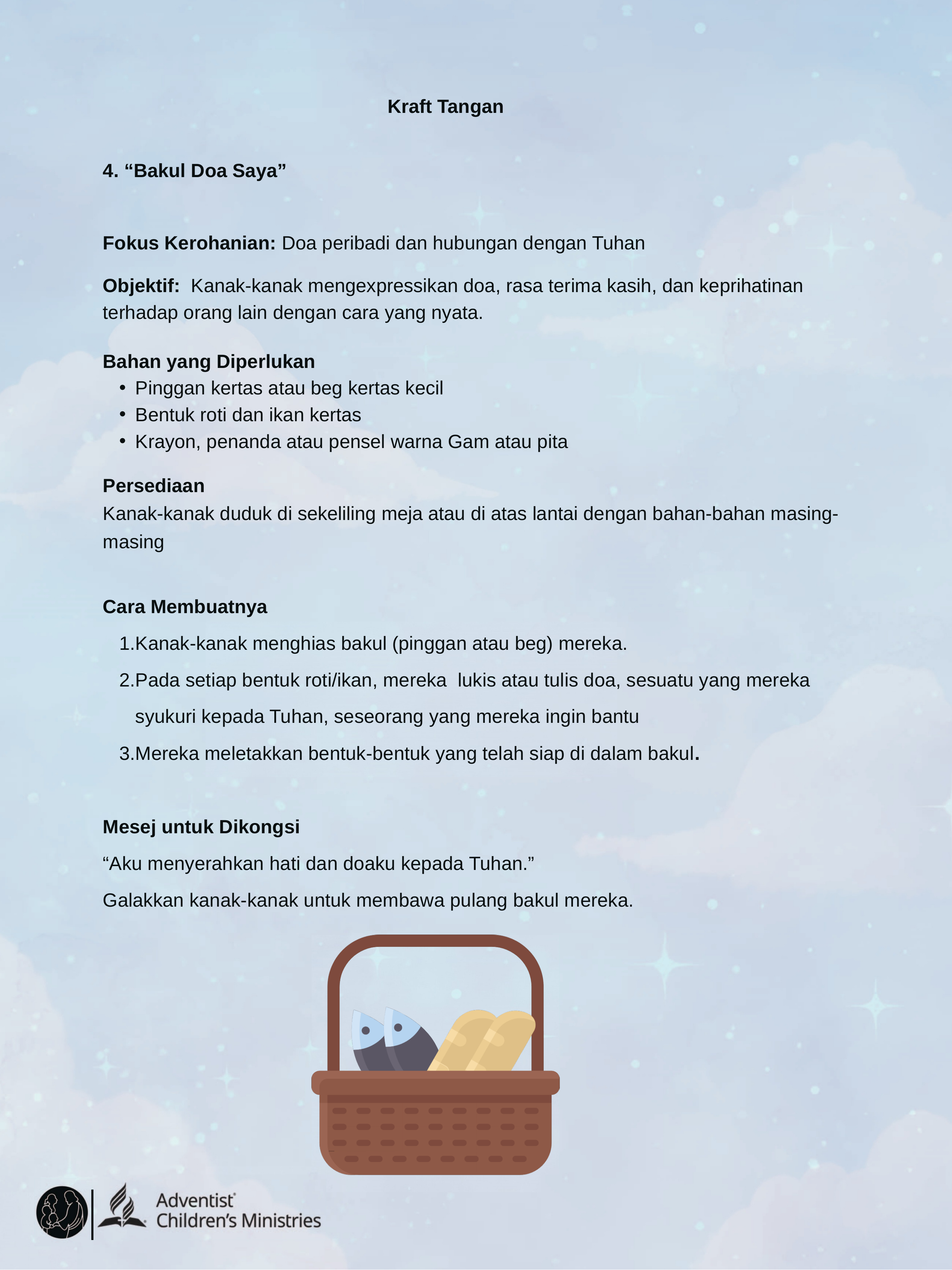

Kraft Tangan
4. “Bakul Doa Saya”

Fokus Kerohanian: Doa peribadi dan hubungan dengan Tuhan

Objektif:  Kanak-kanak mengexpressikan doa, rasa terima kasih, dan keprihatinan terhadap orang lain dengan cara yang nyata.

Bahan yang Diperlukan
Pinggan kertas atau beg kertas kecil
Bentuk roti dan ikan kertas
Krayon, penanda atau pensel warna Gam atau pita

Persediaan
Kanak-kanak duduk di sekeliling meja atau di atas lantai dengan bahan-bahan masing-masing

Cara Membuatnya
Kanak-kanak menghias bakul (pinggan atau beg) mereka.
Pada setiap bentuk roti/ikan, mereka  lukis atau tulis doa, sesuatu yang mereka syukuri kepada Tuhan, seseorang yang mereka ingin bantu
Mereka meletakkan bentuk-bentuk yang telah siap di dalam bakul.

Mesej untuk Dikongsi
“Aku menyerahkan hati dan doaku kepada Tuhan.”
Galakkan kanak-kanak untuk membawa pulang bakul mereka.